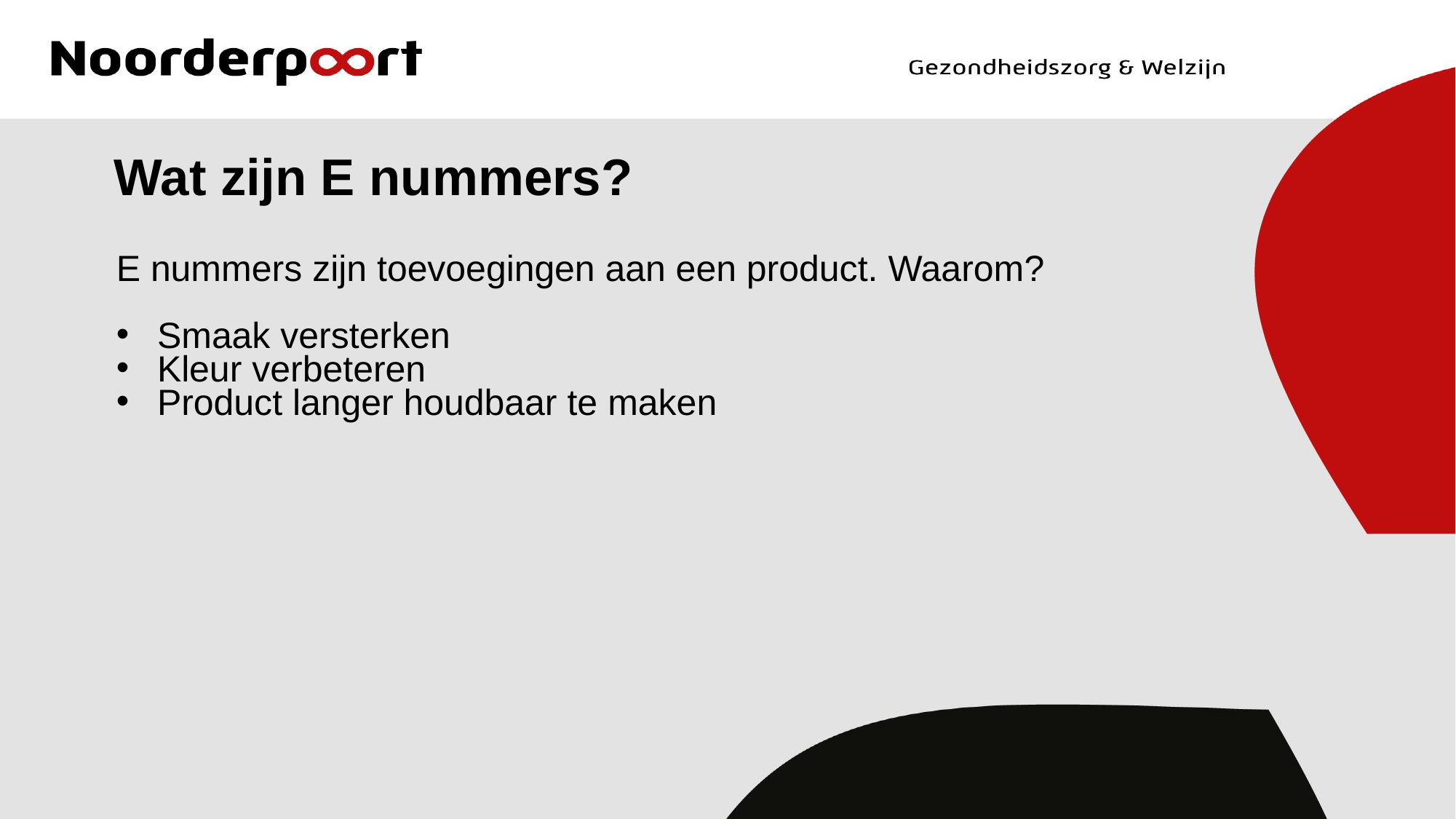

# Wat zijn E nummers?
E nummers zijn toevoegingen aan een product. Waarom?

Smaak versterken
Kleur verbeteren
Product langer houdbaar te maken